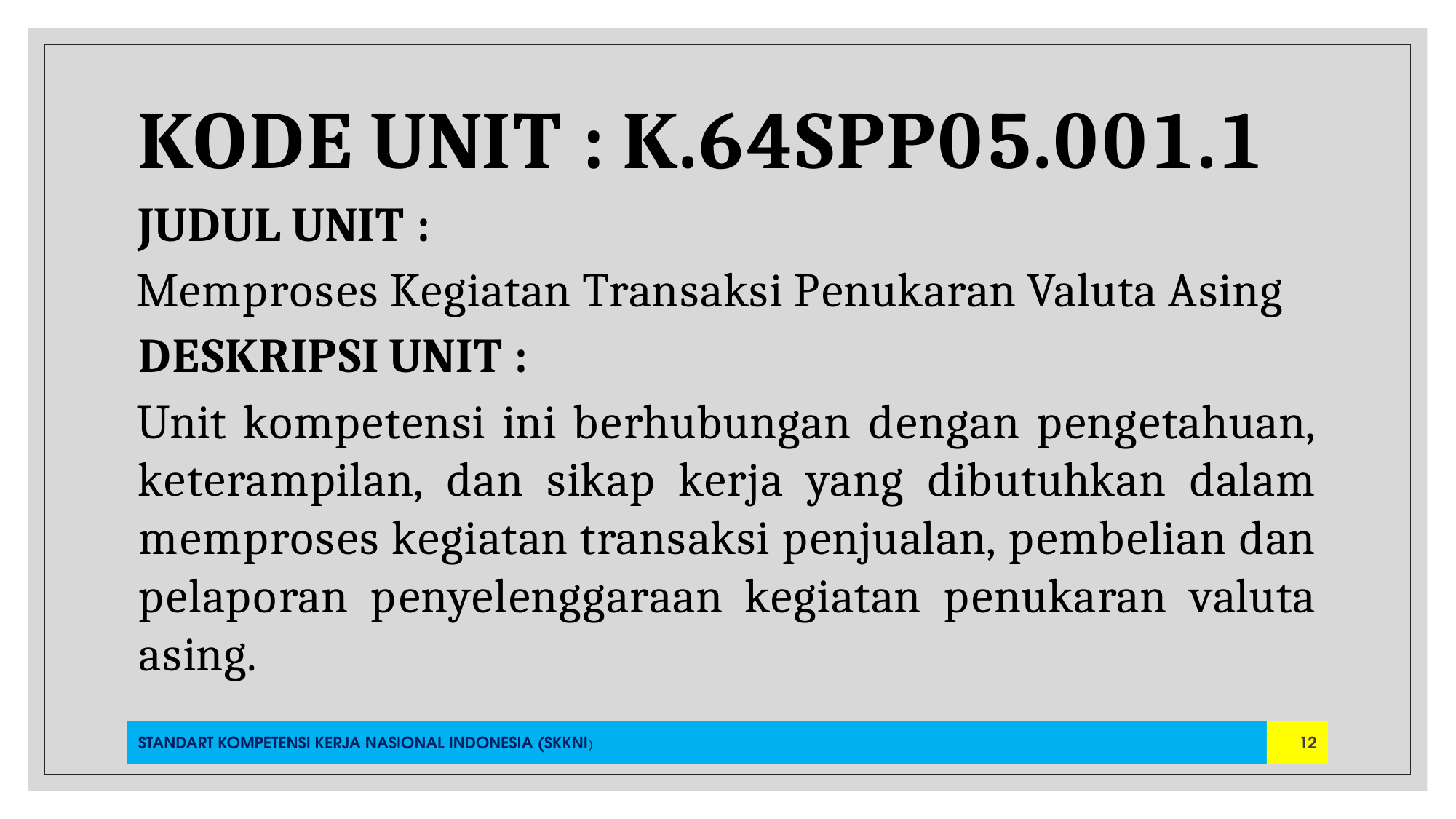

KODE UNIT : K.64SPP05.001.1
JUDUL UNIT :
Memproses Kegiatan Transaksi Penukaran Valuta Asing
DESKRIPSI UNIT :
Unit kompetensi ini berhubungan dengan pengetahuan, keterampilan, dan sikap kerja yang dibutuhkan dalam memproses kegiatan transaksi penjualan, pembelian dan pelaporan penyelenggaraan kegiatan penukaran valuta asing.
STANDART KOMPETENSI KERJA NASIONAL INDONESIA (SKKNI)
12